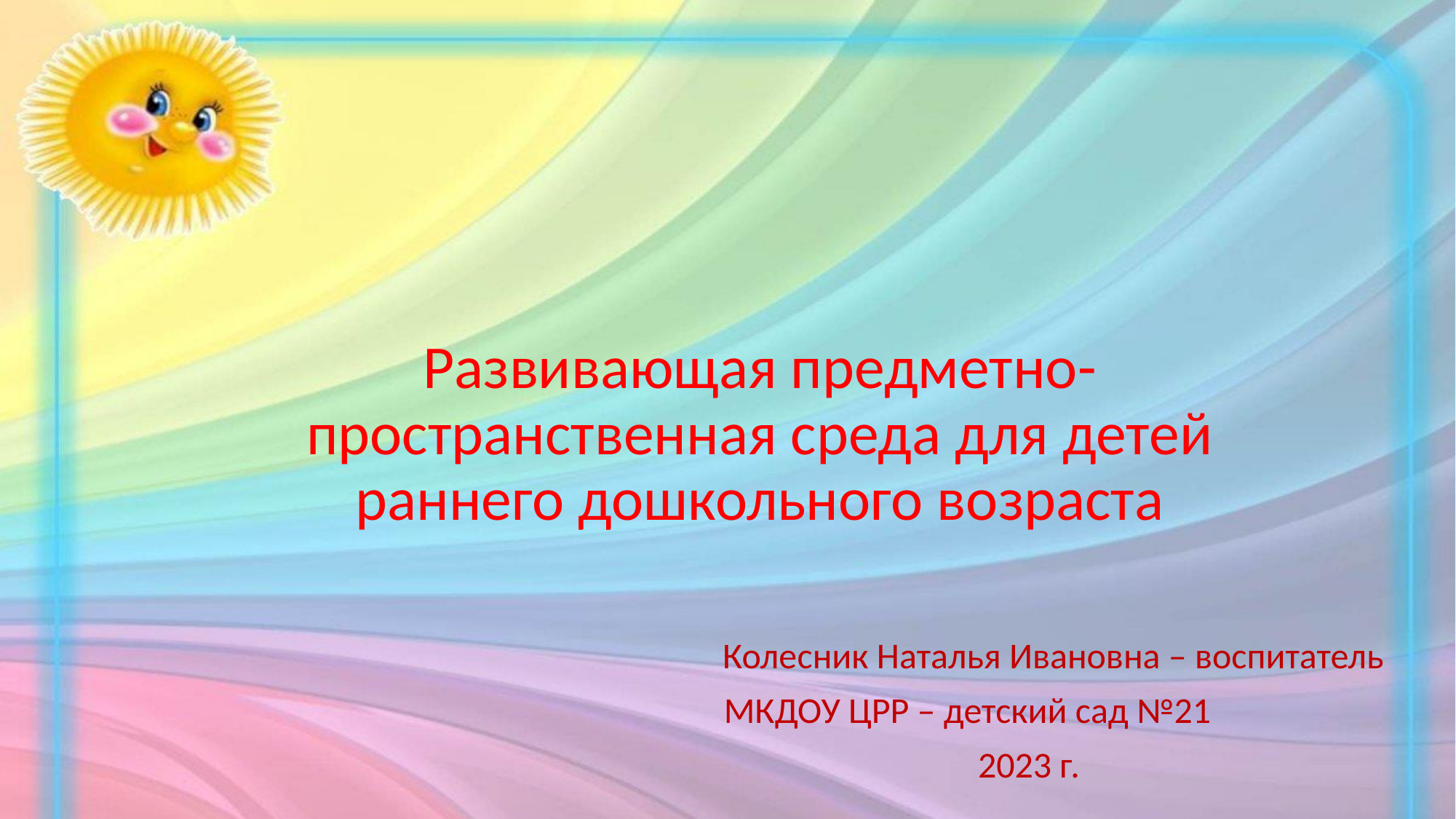

# Развивающая предметно-пространственная среда для детей раннего дошкольного возраста

                                                                           Колесник Наталья Ивановна – воспитатель
                                                      МКДОУ ЦРР – детский сад №21
                                                                     2023 г.